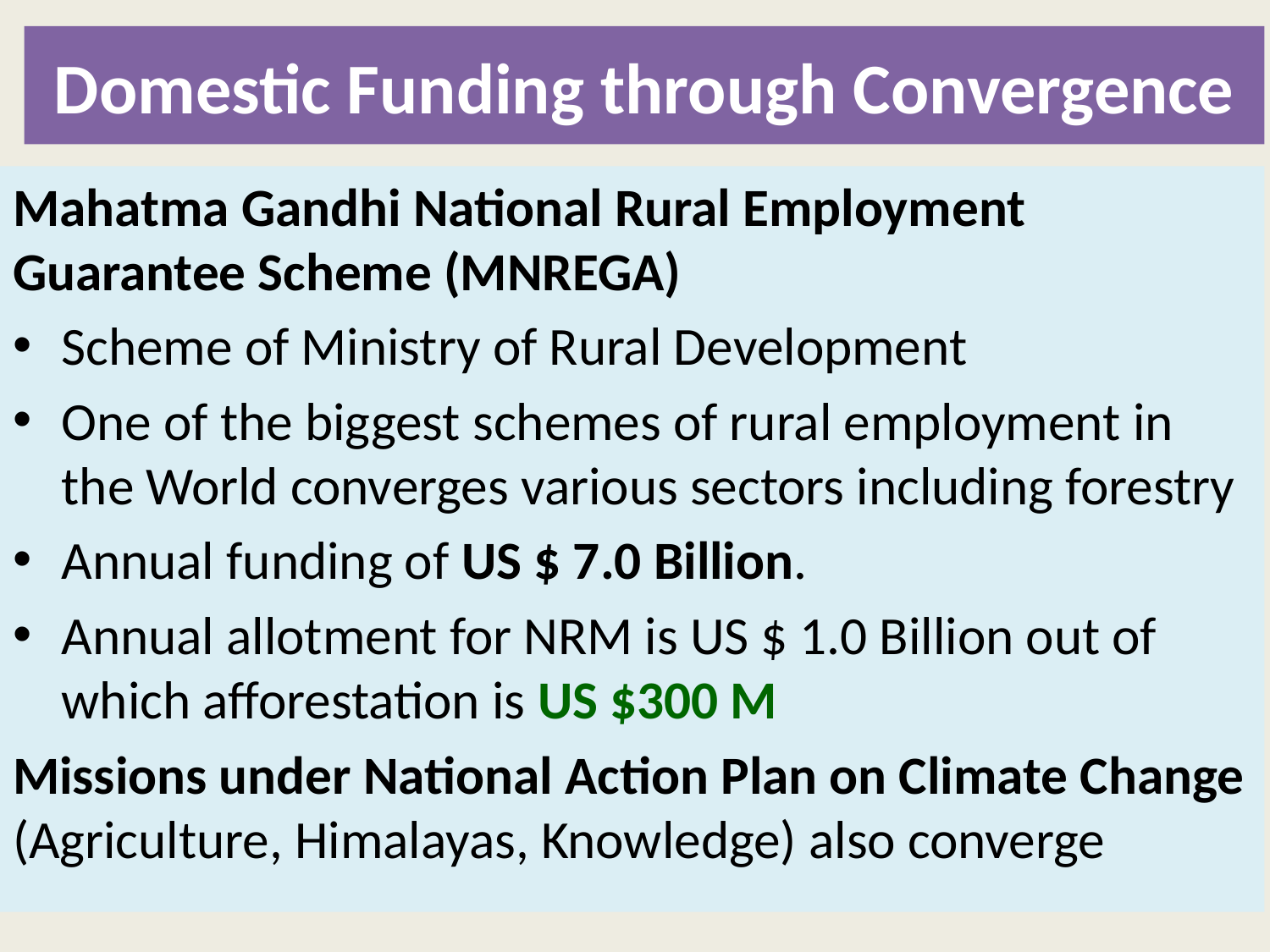

# Domestic Funding through Convergence
Mahatma Gandhi National Rural Employment Guarantee Scheme (MNREGA)
Scheme of Ministry of Rural Development
One of the biggest schemes of rural employment in the World converges various sectors including forestry
Annual funding of US $ 7.0 Billion.
Annual allotment for NRM is US $ 1.0 Billion out of which afforestation is US $300 M
Missions under National Action Plan on Climate Change (Agriculture, Himalayas, Knowledge) also converge